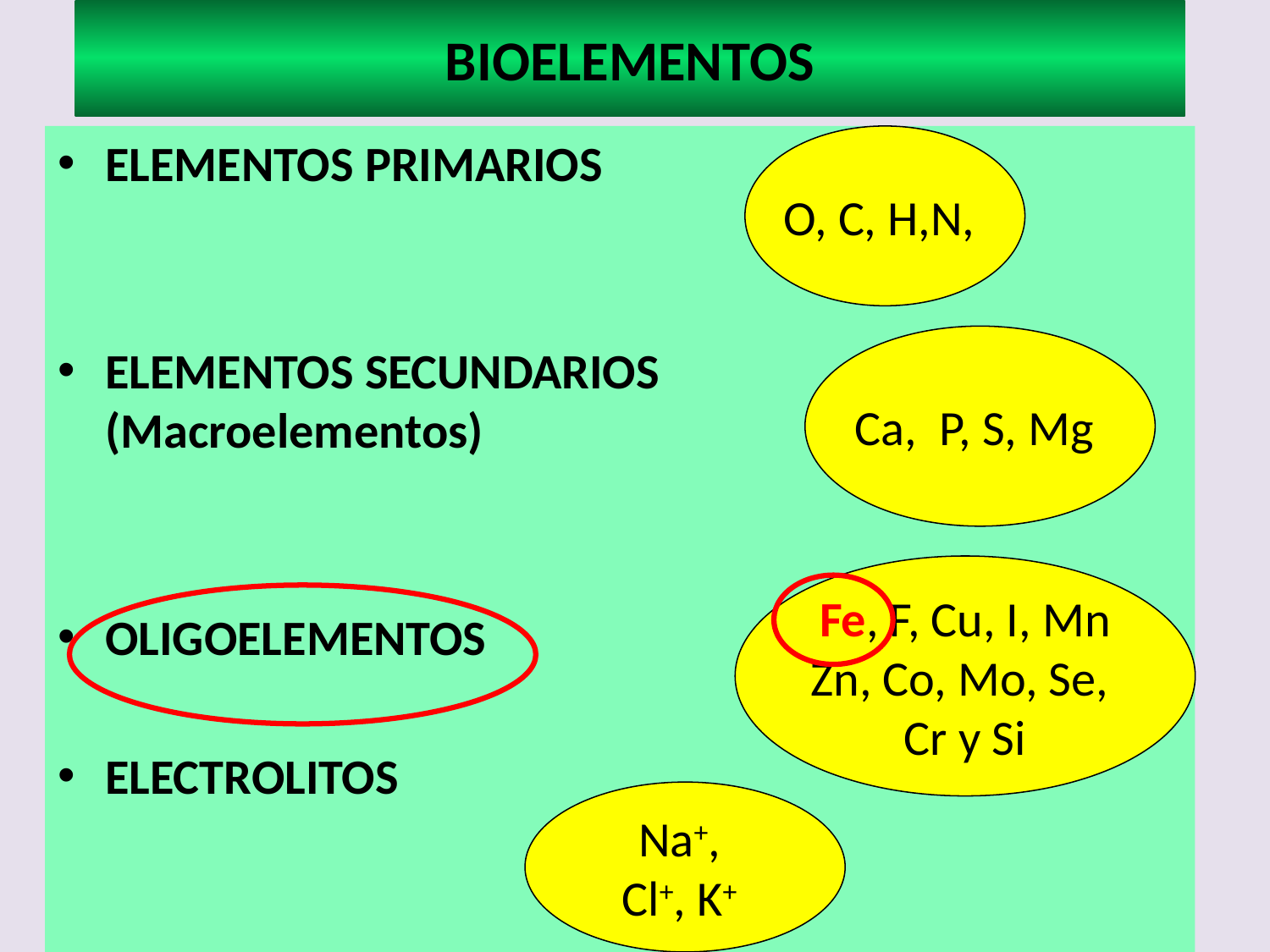

# BIOELEMENTOS
ELEMENTOS PRIMARIOS

ELEMENTOS SECUNDARIOS                       (Macroelementos)

OLIGOELEMENTOS                          (Microelementos)

ELECTROLITOS
O, C, H,N,
Ca,  P, S, Mg
Fe, F, Cu, I, Mn
Zn, Co, Mo, Se,
Cr y Si

Na+,
Cl+, K+